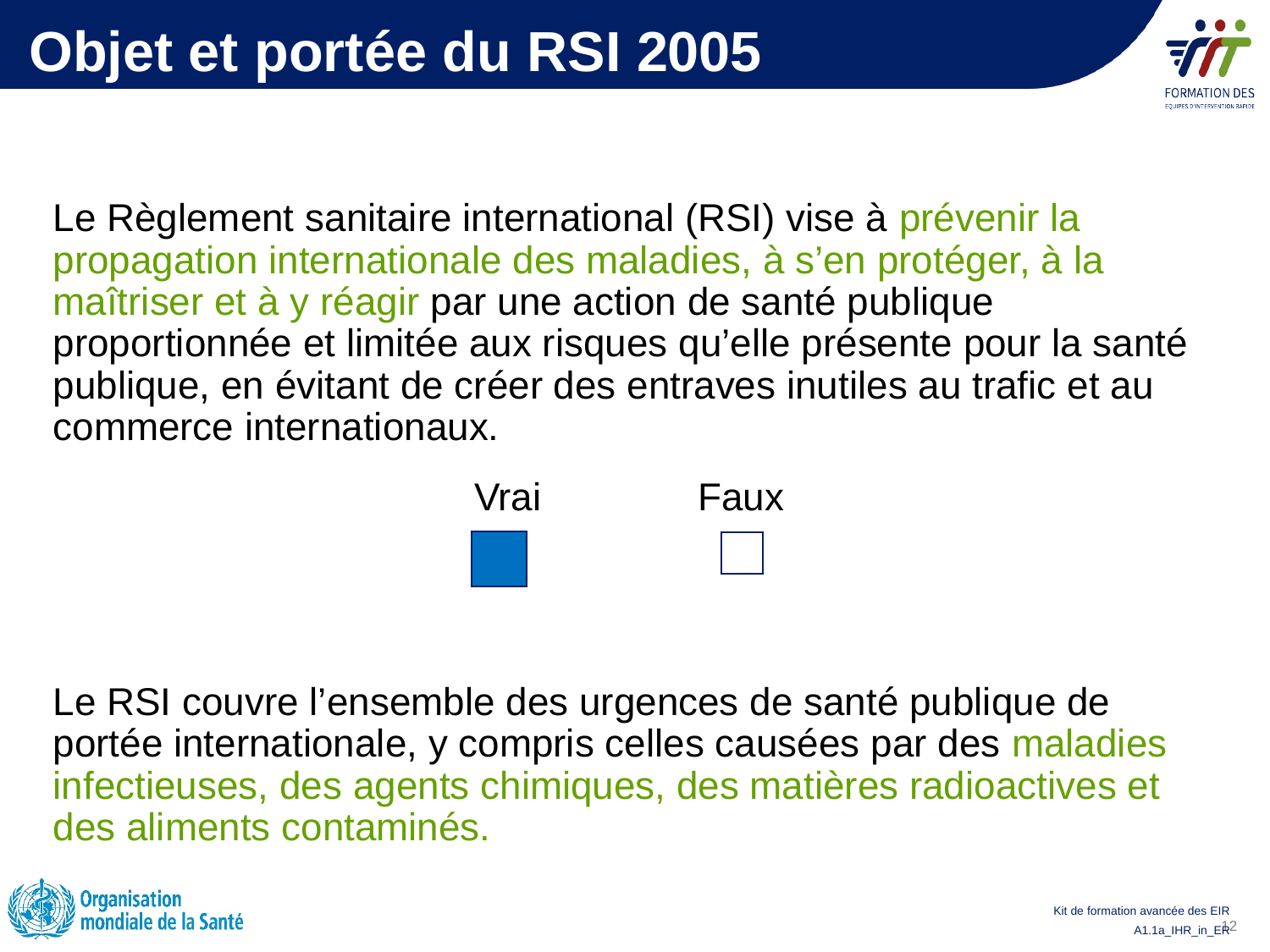

# Objet et portée du RSI 2005
Le Règlement sanitaire international (RSI) vise à prévenir la propagation internationale des maladies, à s’en protéger, à la maîtriser et à y réagir par une action de santé publique proportionnée et limitée aux risques qu’elle présente pour la santé publique, en évitant de créer des entraves inutiles au trafic et au commerce internationaux.

Le RSI couvre l’ensemble des urgences de santé publique de portée internationale, y compris celles causées par des maladies infectieuses, des agents chimiques, des matières radioactives et des aliments contaminés.
Vrai
Faux